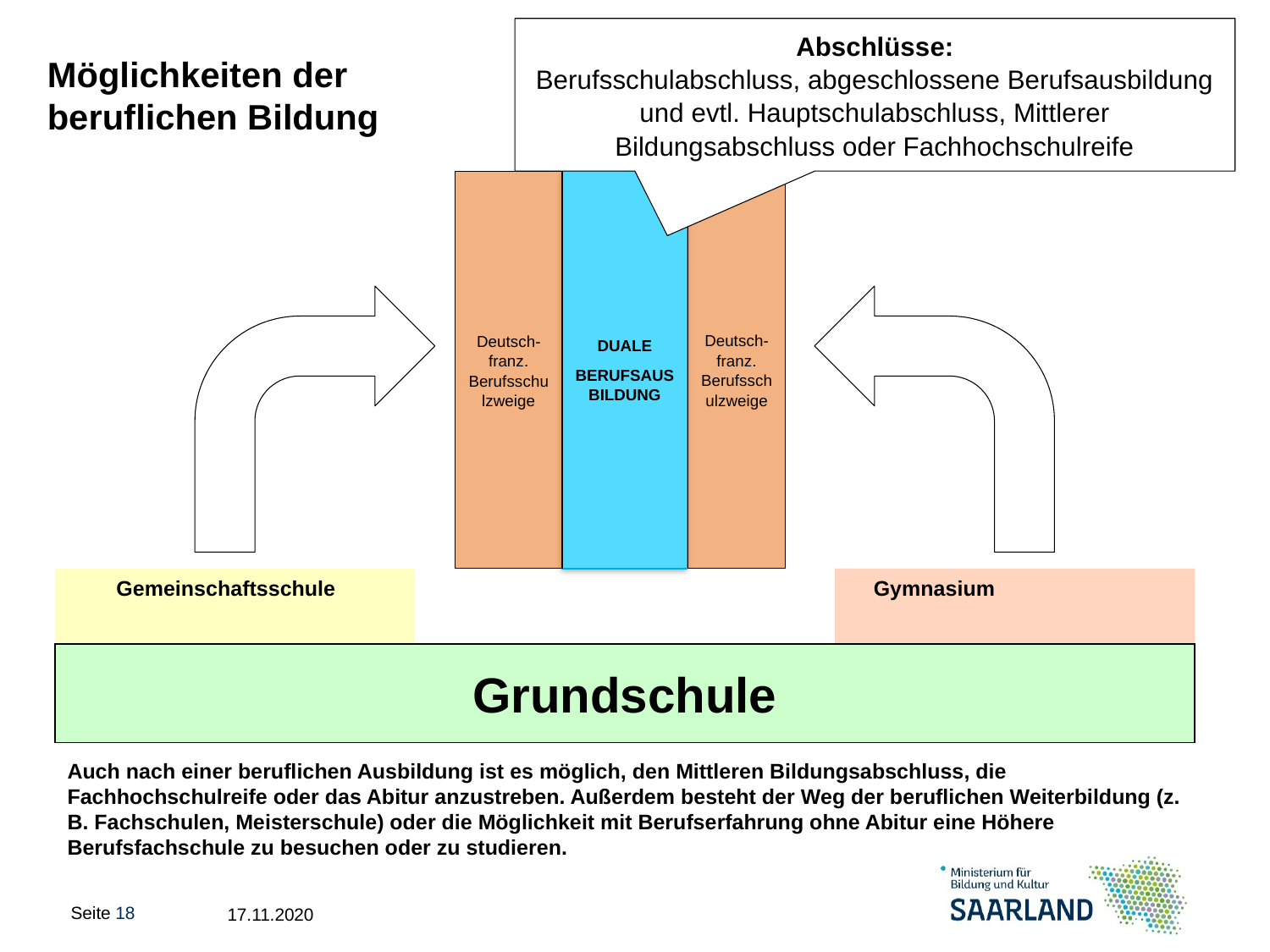

Abschlüsse:
Berufsschulabschluss, abgeschlossene Berufsausbildung
und evtl. Hauptschulabschluss, Mittlerer Bildungsabschluss oder Fachhochschulreife
Möglichkeiten der
beruflichen Bildung
Deutsch-franz. Berufsschulzweige
DUALE
BERUFSAUSBILDUNG
Deutsch-franz. Berufsschulzweige

Gymnasium

Gemeinschaftsschule
Grundschule
Auch nach einer beruflichen Ausbildung ist es möglich, den Mittleren Bildungsabschluss, die Fachhochschulreife oder das Abitur anzustreben. Außerdem besteht der Weg der beruflichen Weiterbildung (z. B. Fachschulen, Meisterschule) oder die Möglichkeit mit Berufserfahrung ohne Abitur eine Höhere Berufsfachschule zu besuchen oder zu studieren.
17.11.2020